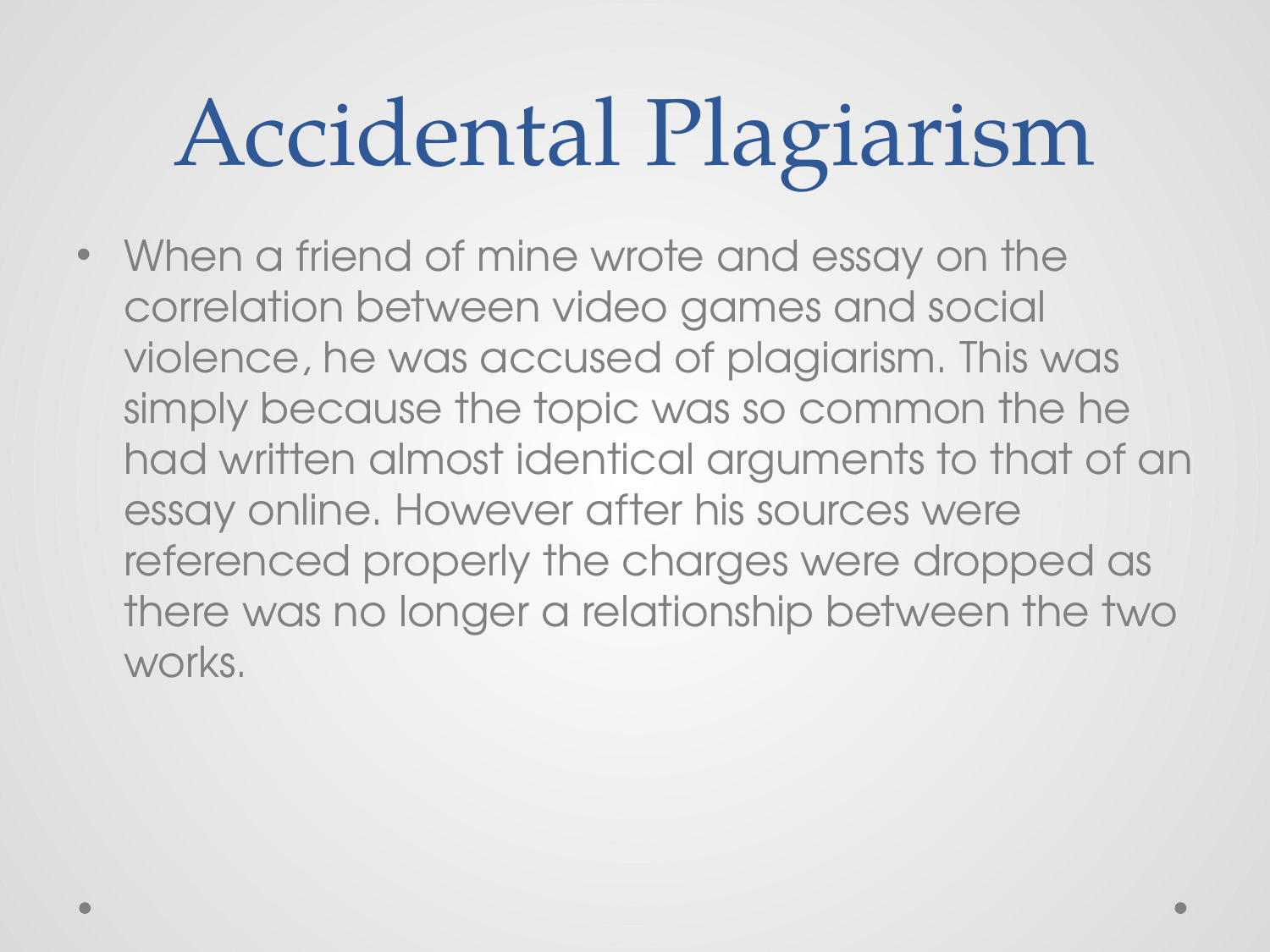

# Accidental Plagiarism
When a friend of mine wrote and essay on the correlation between video games and social violence, he was accused of plagiarism. This was simply because the topic was so common the he had written almost identical arguments to that of an essay online. However after his sources were referenced properly the charges were dropped as there was no longer a relationship between the two works.